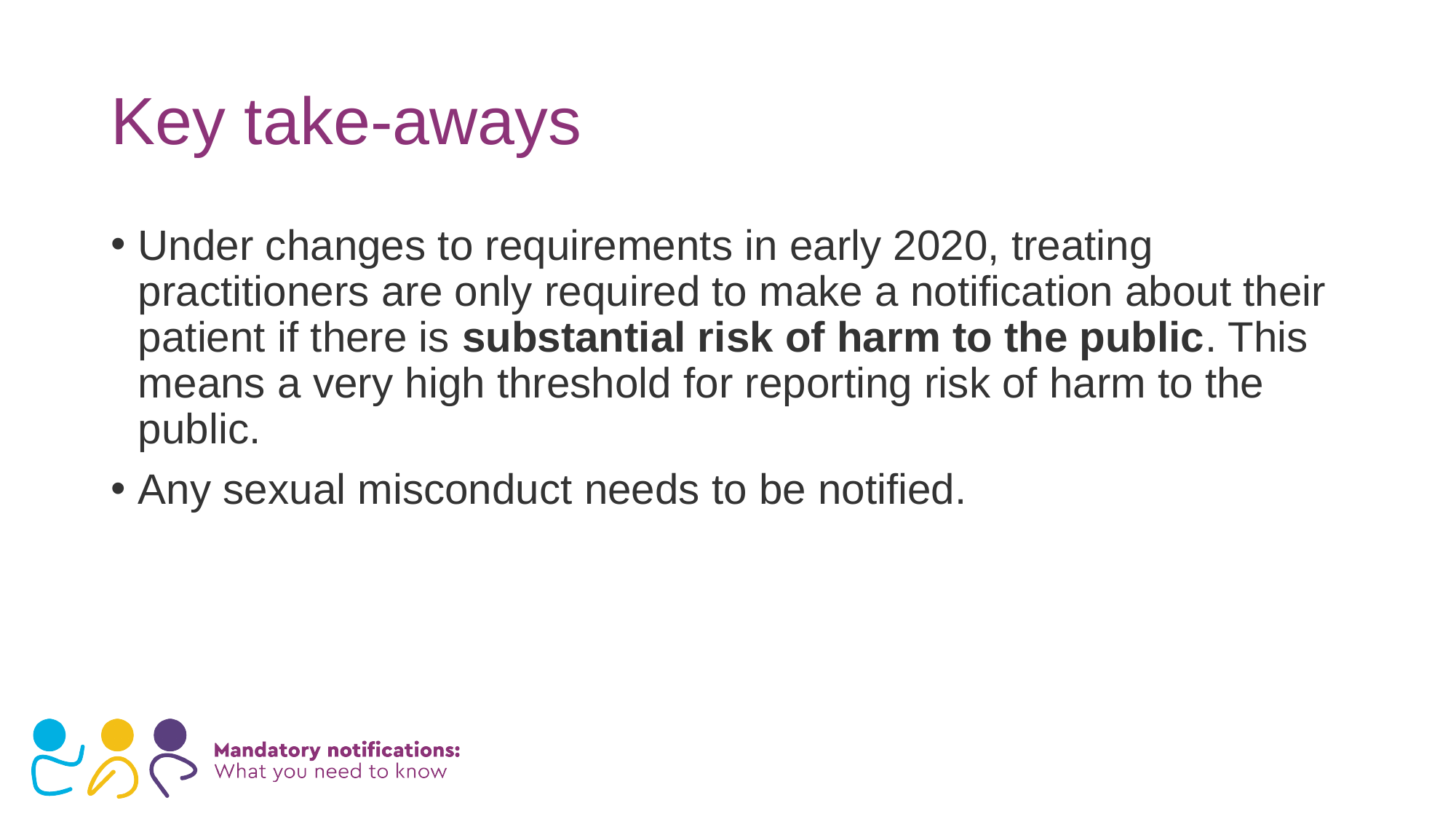

# Key take-aways
Under changes to requirements in early 2020, treating practitioners are only required to make a notification about their patient if there is substantial risk of harm to the public. This means a very high threshold for reporting risk of harm to the public.
Any sexual misconduct needs to be notified.